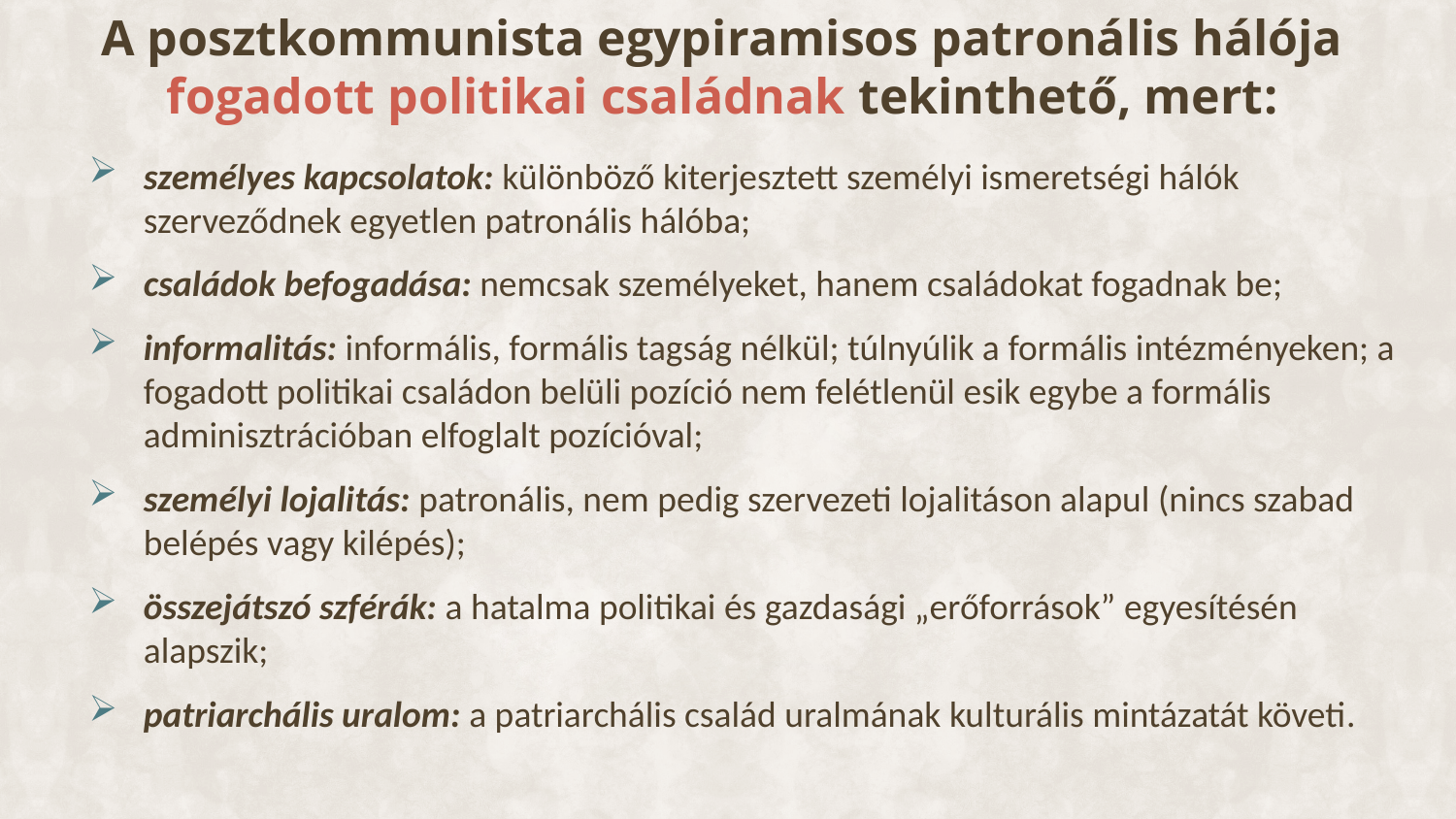

# A posztkommunista egypiramisos patronális hálója fogadott politikai családnak tekinthető, mert:
személyes kapcsolatok: különböző kiterjesztett személyi ismeretségi hálók szerveződnek egyetlen patronális hálóba;
családok befogadása: nemcsak személyeket, hanem családokat fogadnak be;
informalitás: informális, formális tagság nélkül; túlnyúlik a formális intézményeken; a fogadott politikai családon belüli pozíció nem felétlenül esik egybe a formális adminisztrációban elfoglalt pozícióval;
személyi lojalitás: patronális, nem pedig szervezeti lojalitáson alapul (nincs szabad belépés vagy kilépés);
összejátszó szférák: a hatalma politikai és gazdasági „erőforrások” egyesítésén alapszik;
patriarchális uralom: a patriarchális család uralmának kulturális mintázatát követi.